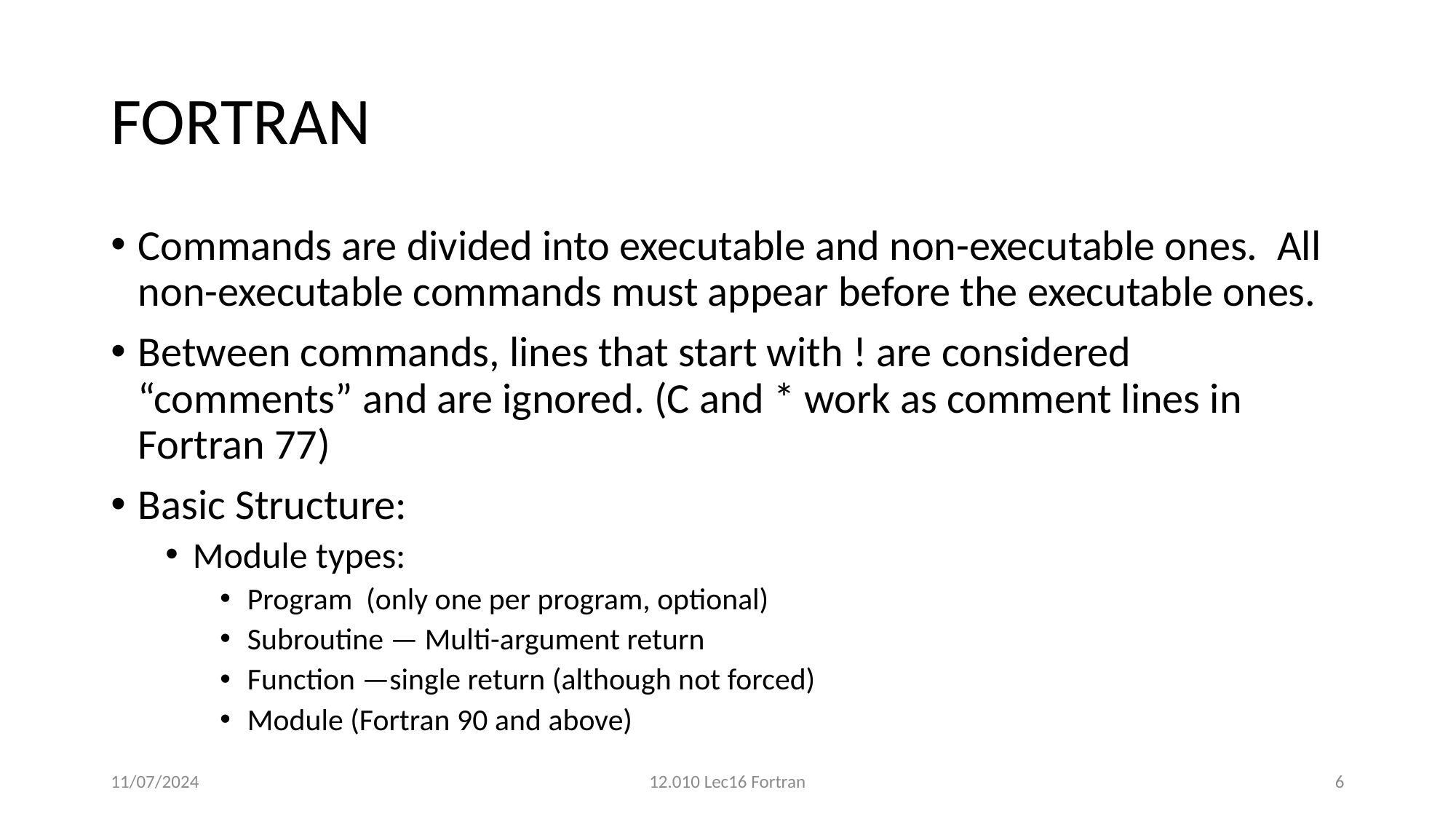

# FORTRAN
Commands are divided into executable and non-executable ones.  All non-executable commands must appear before the executable ones.
Between commands, lines that start with ! are considered “comments” and are ignored. (C and * work as comment lines in Fortran 77)
Basic Structure:
Module types:
Program  (only one per program, optional)
Subroutine — Multi-argument return
Function —single return (although not forced)
Module (Fortran 90 and above)
11/07/2024
12.010 Lec16 Fortran
6